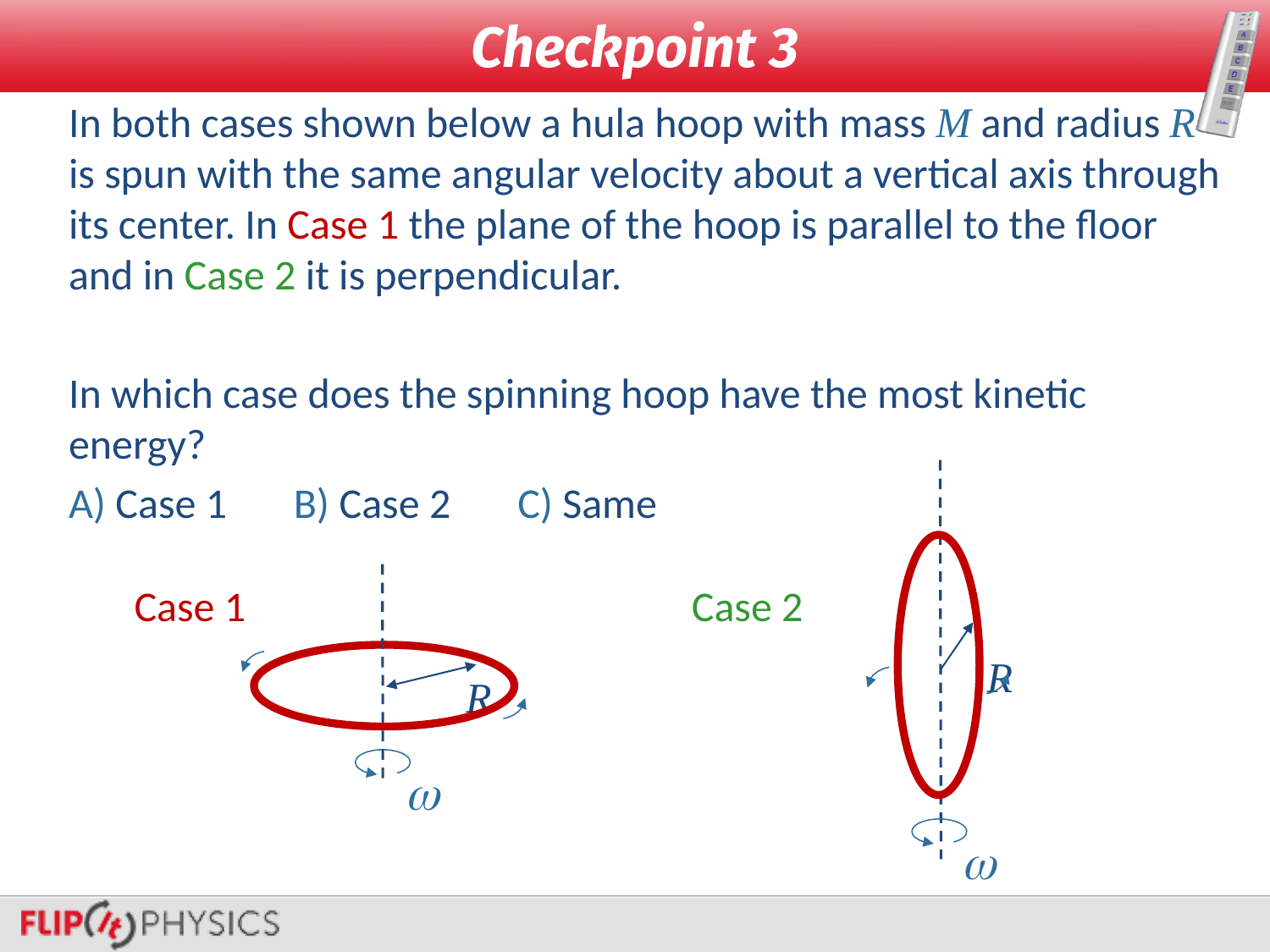

Checkpoint 3
In both cases shown below a hula hoop with mass M and radius R is spun with the same angular velocity about a vertical axis through its center. In Case 1 the plane of the hoop is parallel to the floor and in Case 2 it is perpendicular.

In which case does the spinning hoop have the most kinetic energy?
A) Case 1       B) Case 2       C) Same

Case 1
Case 2

R

R

ω

ω